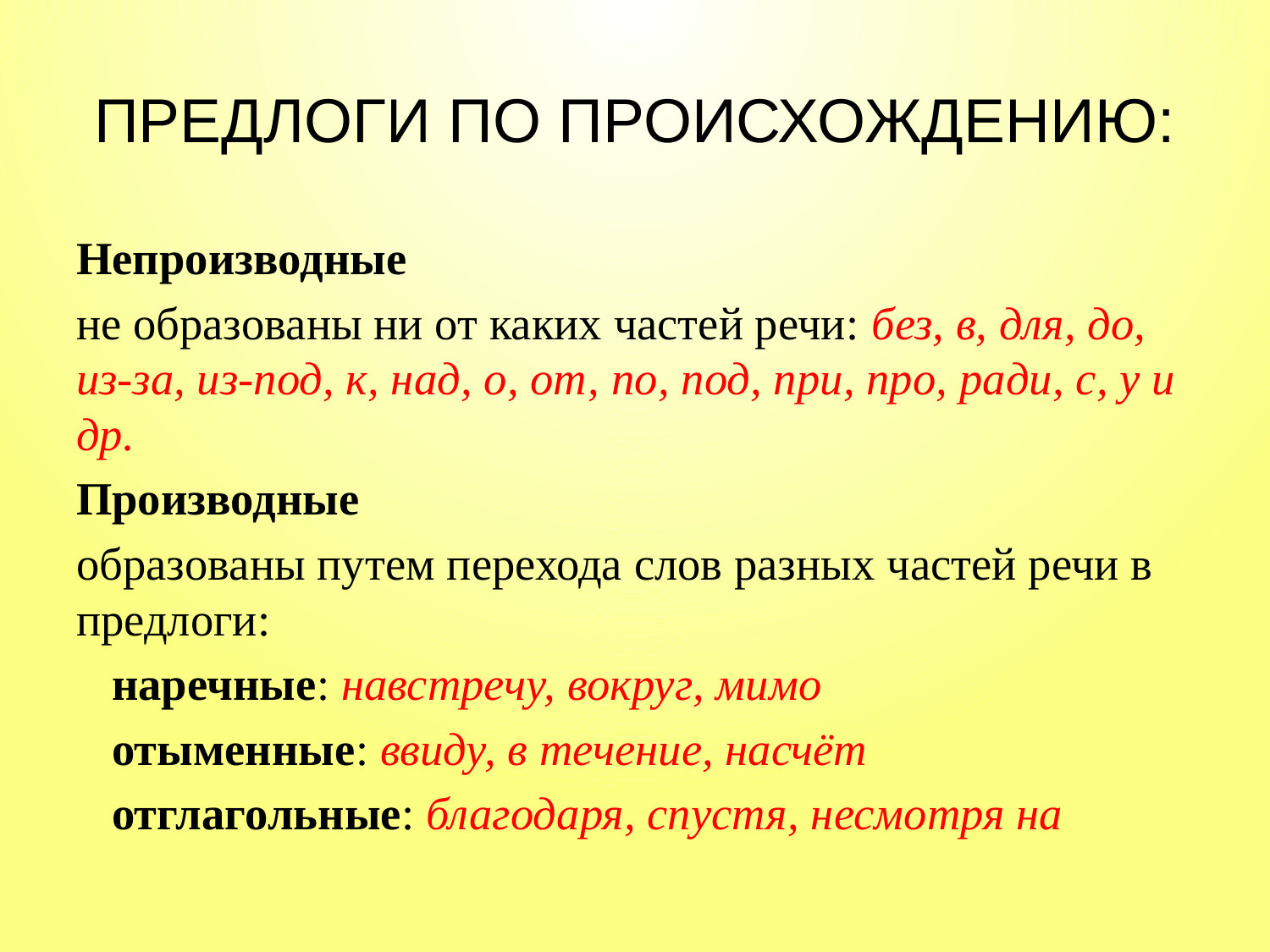

# ПРЕДЛОГИ ПО ПРОИСХОЖДЕНИЮ:
Непроизводные
не образованы ни от каких частей речи: без, в, для, до, из-за, из-под, к, над, о, от, по, под, при, про, ради, с, у и др.
Производные
образованы путем перехода слов разных частей речи в предлоги:
наречные: навстречу, вокруг, мимо
отыменные: ввиду, в течение, насчёт
отглагольные: благодаря, спустя, несмотря на